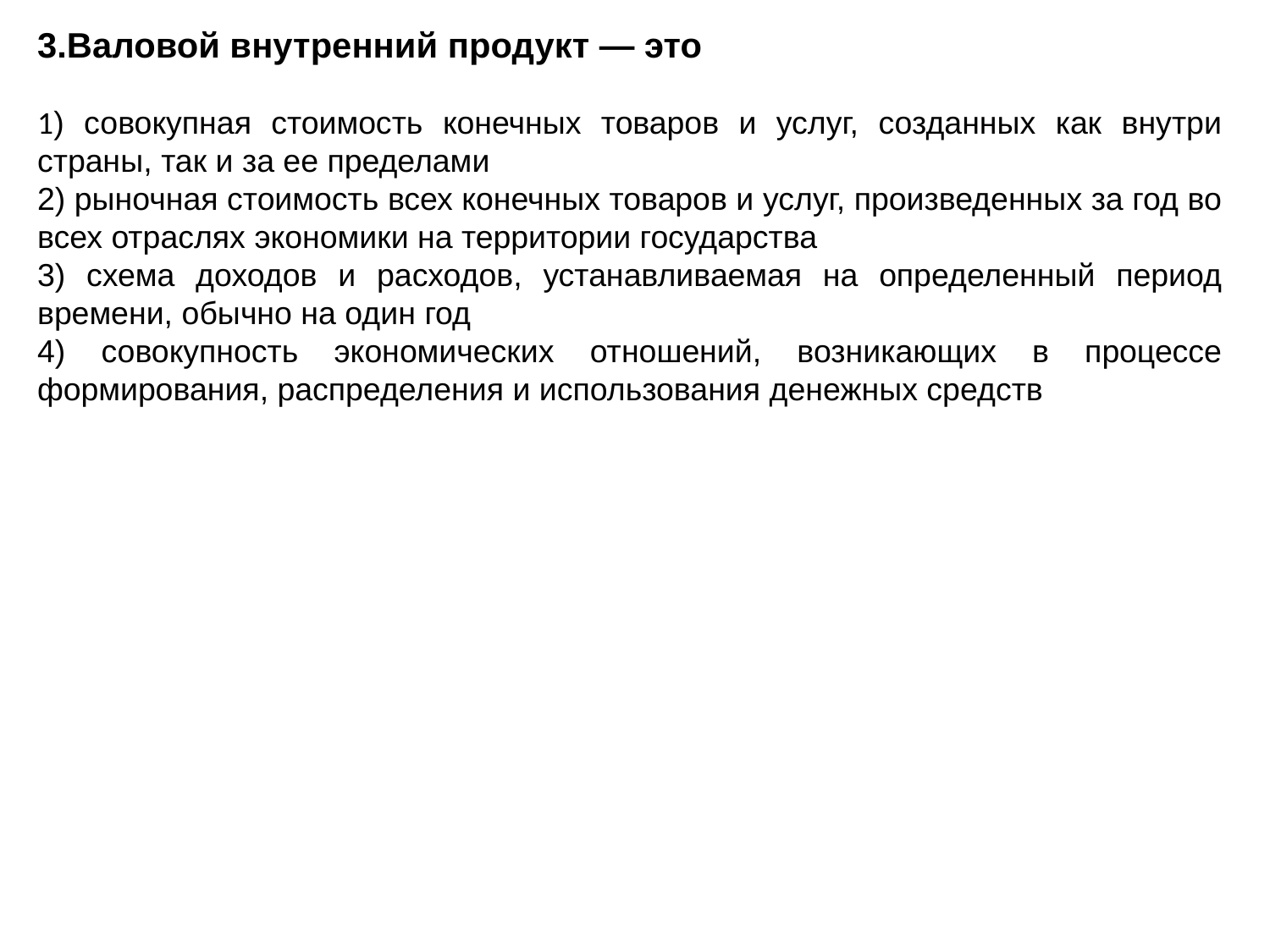

3.Валовой внутренний продукт — это

1) совокупная стоимость конечных товаров и услуг, созданных как внутри страны, так и за ее пределами
2) рыночная стоимость всех конечных товаров и услуг, произведенных за год во всех отраслях экономики на территории государства
3) схема доходов и расходов, устанавливаемая на определенный период времени, обычно на один год
4) совокупность экономических отношений, возникающих в процессе формирования, распределения и использования денежных средств